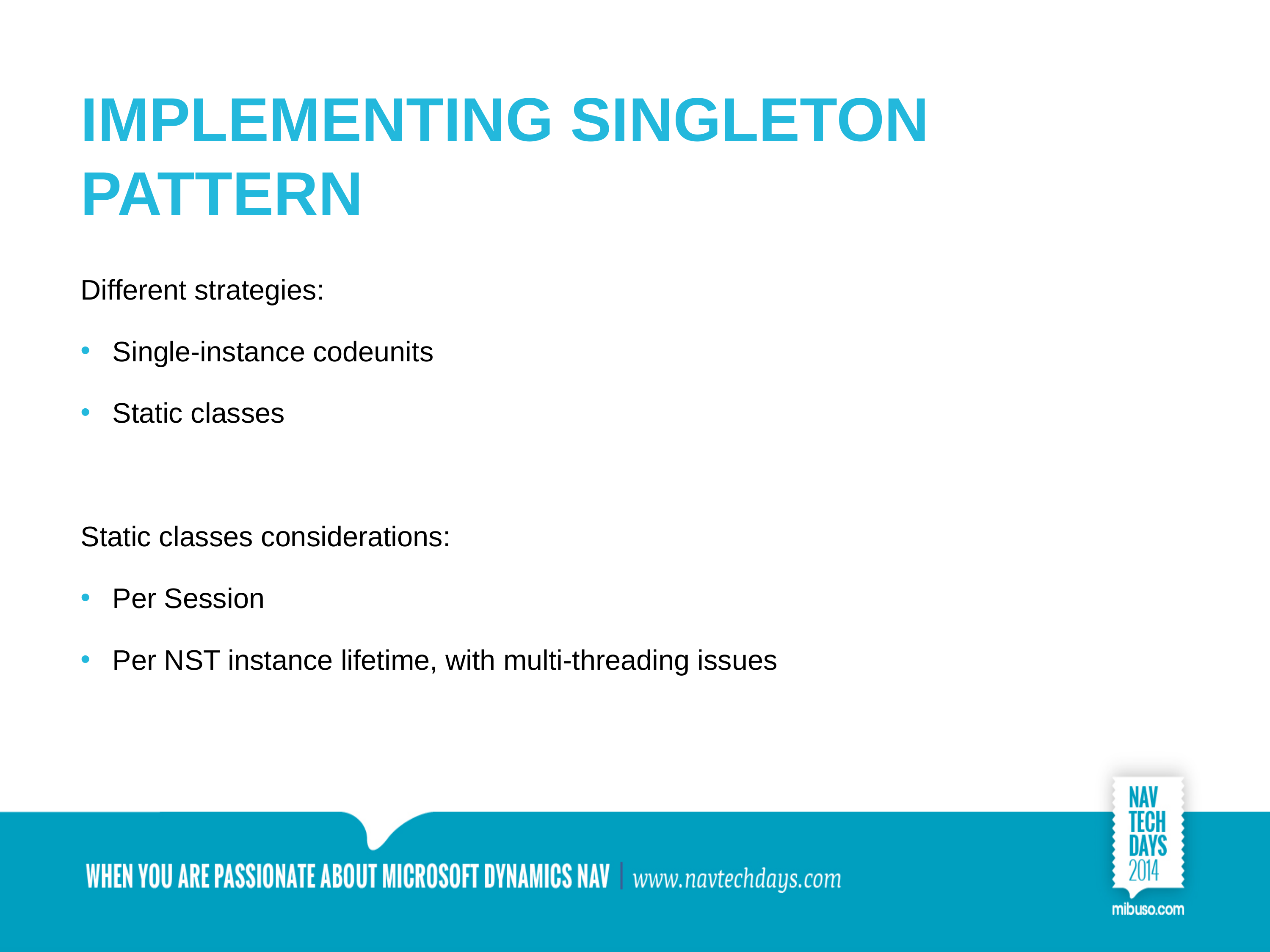

# Implementing Singleton Pattern
Different strategies:
Single-instance codeunits
Static classes

Static classes considerations:
Per Session
Per NST instance lifetime, with multi-threading issues